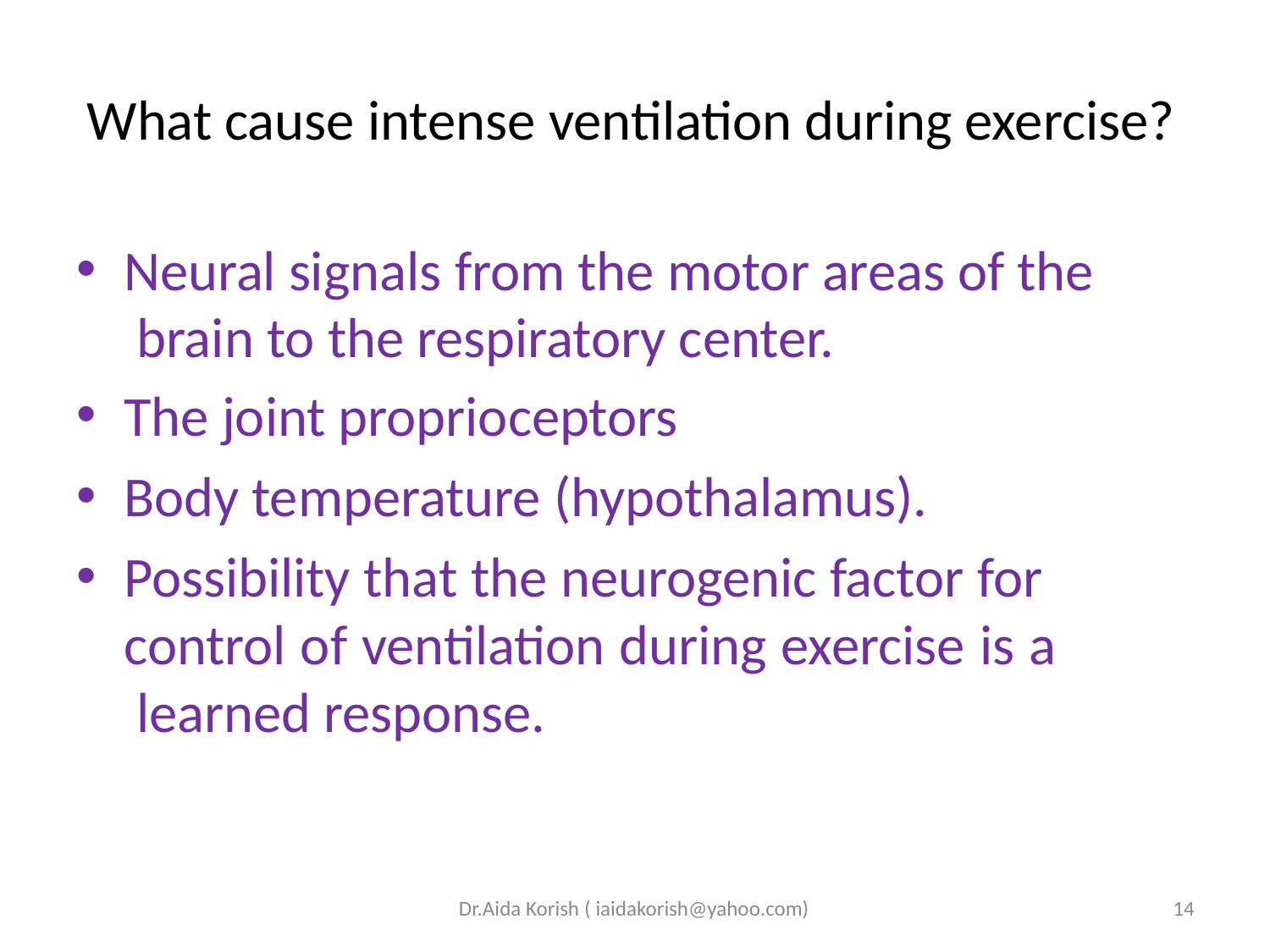

What cause intense ventilation during exercise?

Neural signals from the motor areas of the  brain to the respiratory center.
The joint proprioceptors
Body temperature (hypothalamus).
Possibility that the neurogenic factor for  control of ventilation during exercise is a  learned response.
Dr.Aida Korish ( iaidakorish@yahoo.com)
14